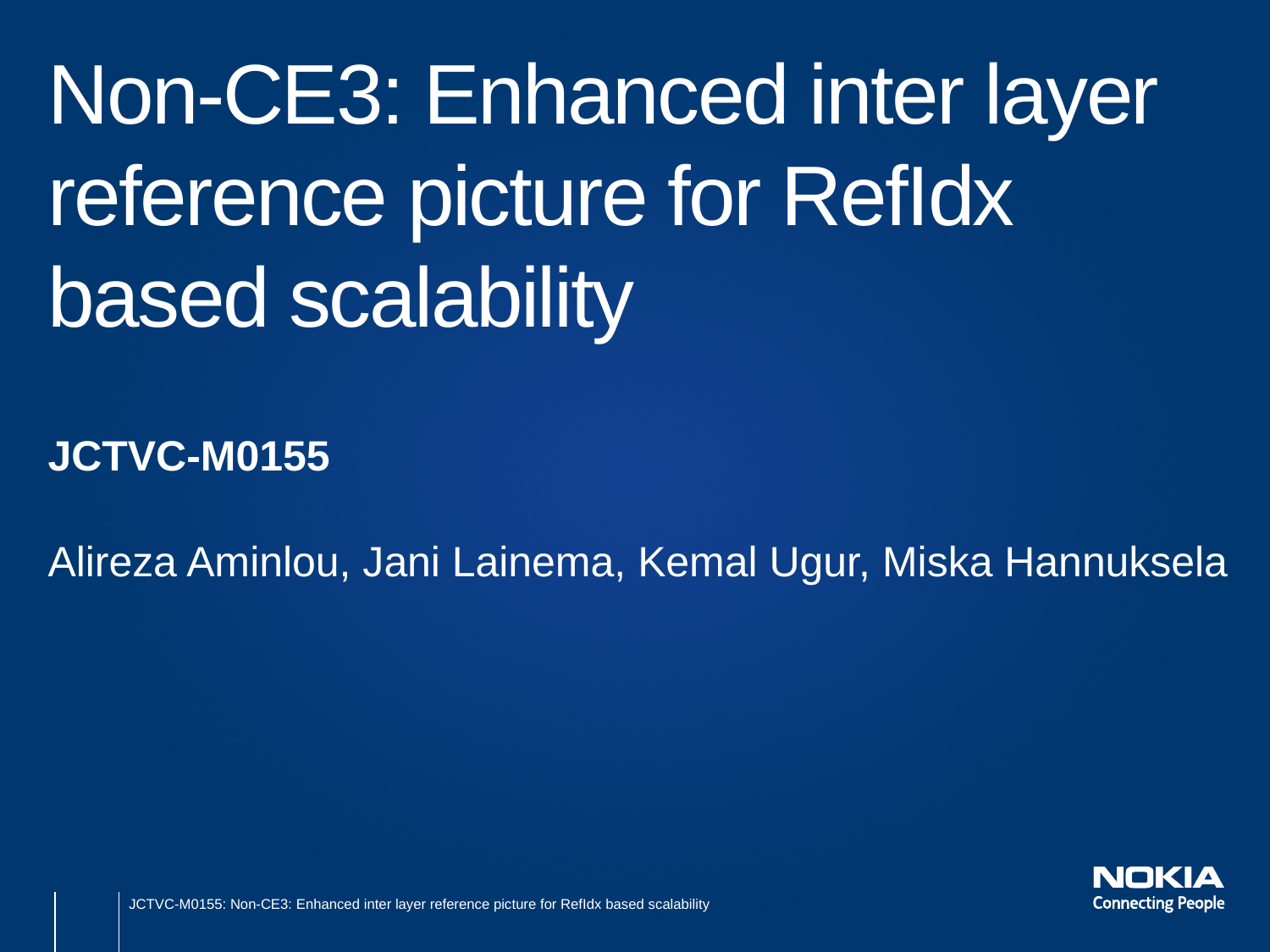

# Non-CE3: Enhanced inter layer reference picture for RefIdx based scalability
JCTVC-M0155

Alireza Aminlou, Jani Lainema, Kemal Ugur, Miska Hannuksela
JCTVC-M0155: Non-CE3: Enhanced inter layer reference picture for RefIdx based scalability